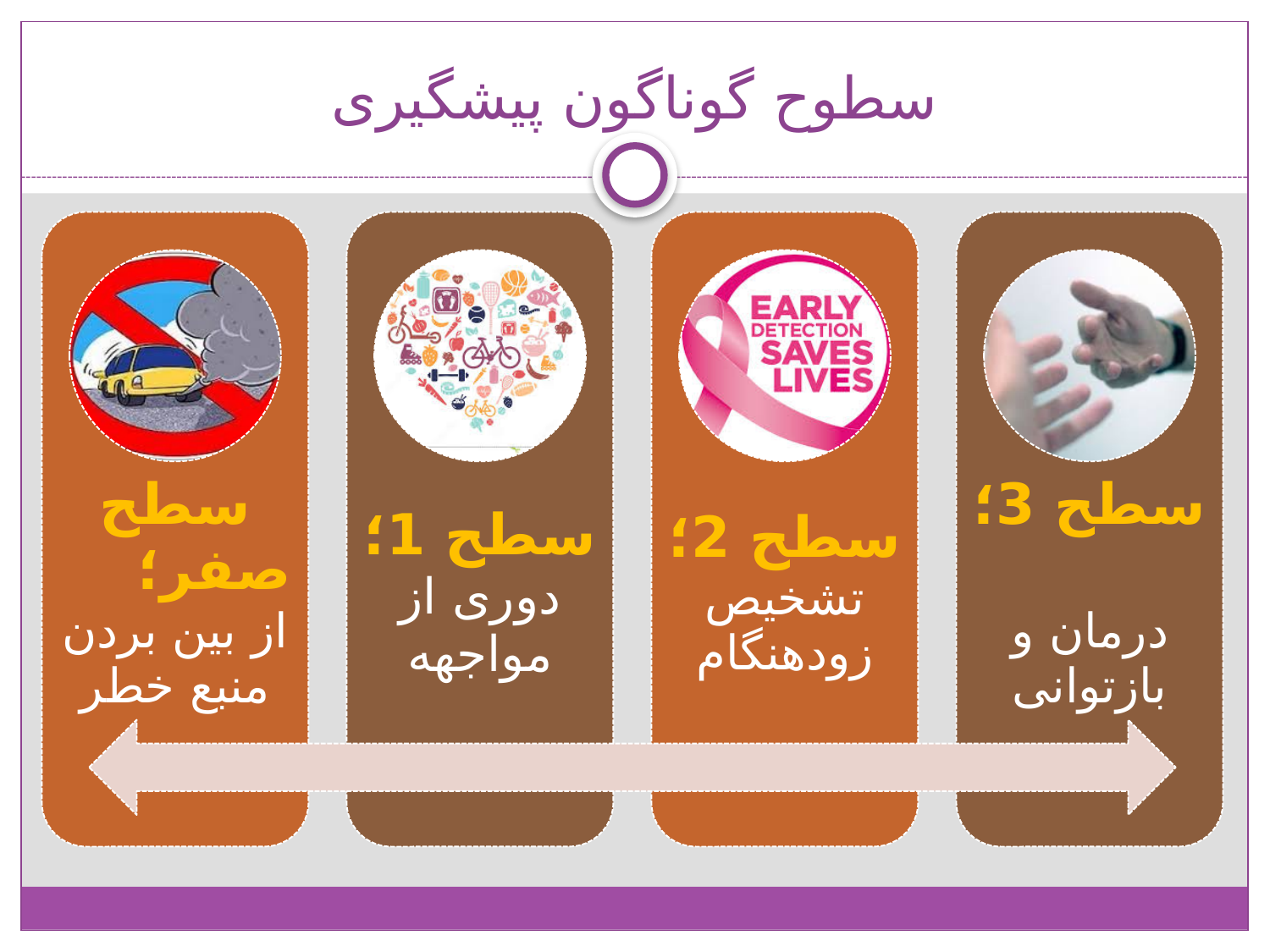

# سطوح گوناگون پیشگیری
سطح صفر؛     از بین بردن منبع خطر
سطح 2؛ تشخیص زودهنگام
سطح 3؛          درمان و بازتوانی
سطح 1؛ دوری از مواجهه